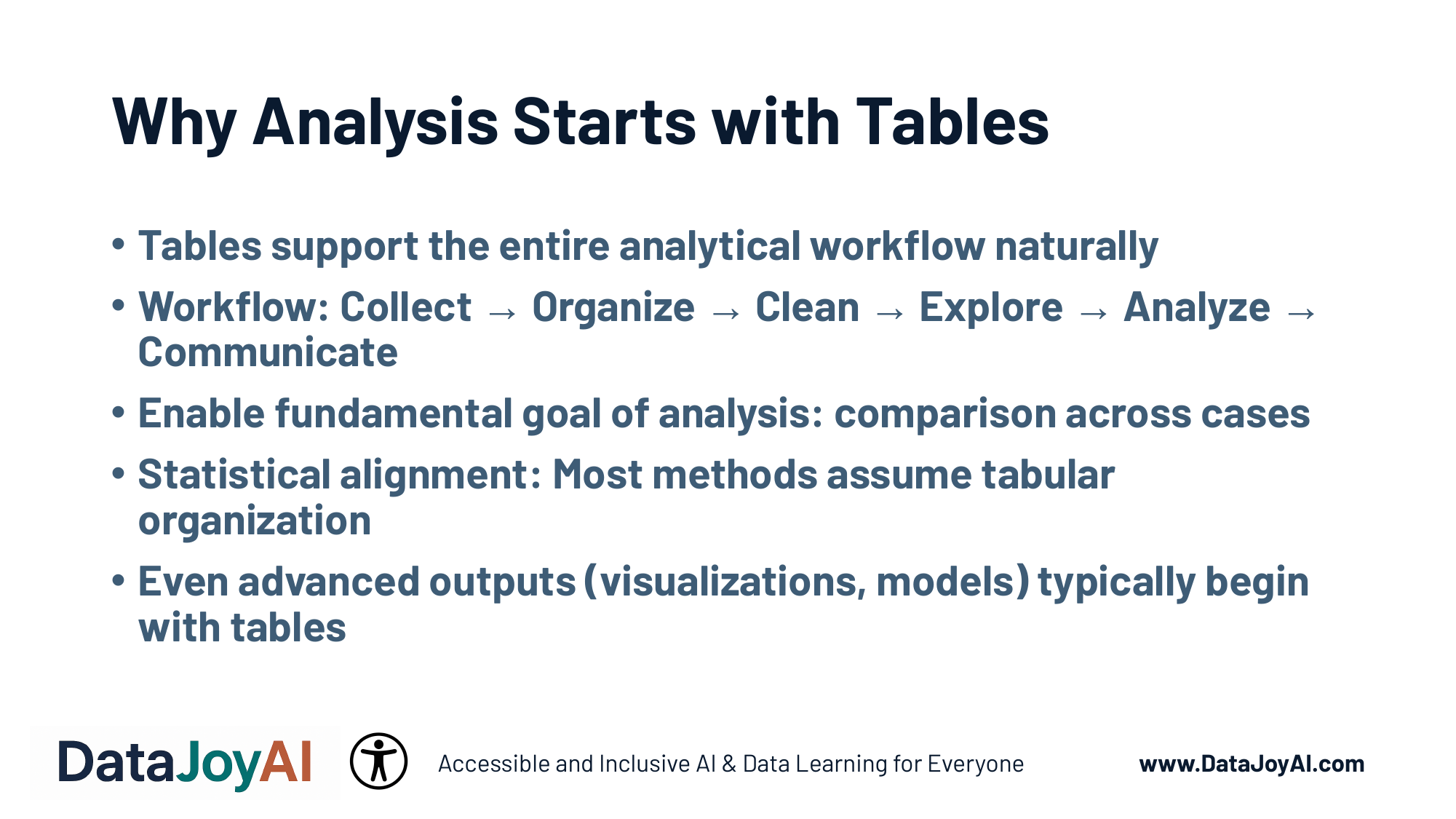

# Why Analysis Starts with Tables
Tables support the entire analytical workflow naturally
Workflow: Collect → Organize → Clean → Explore → Analyze → Communicate
Enable fundamental goal of analysis: comparison across cases
Statistical alignment: Most methods assume tabular organization
Even advanced outputs (visualizations, models) typically begin with tables